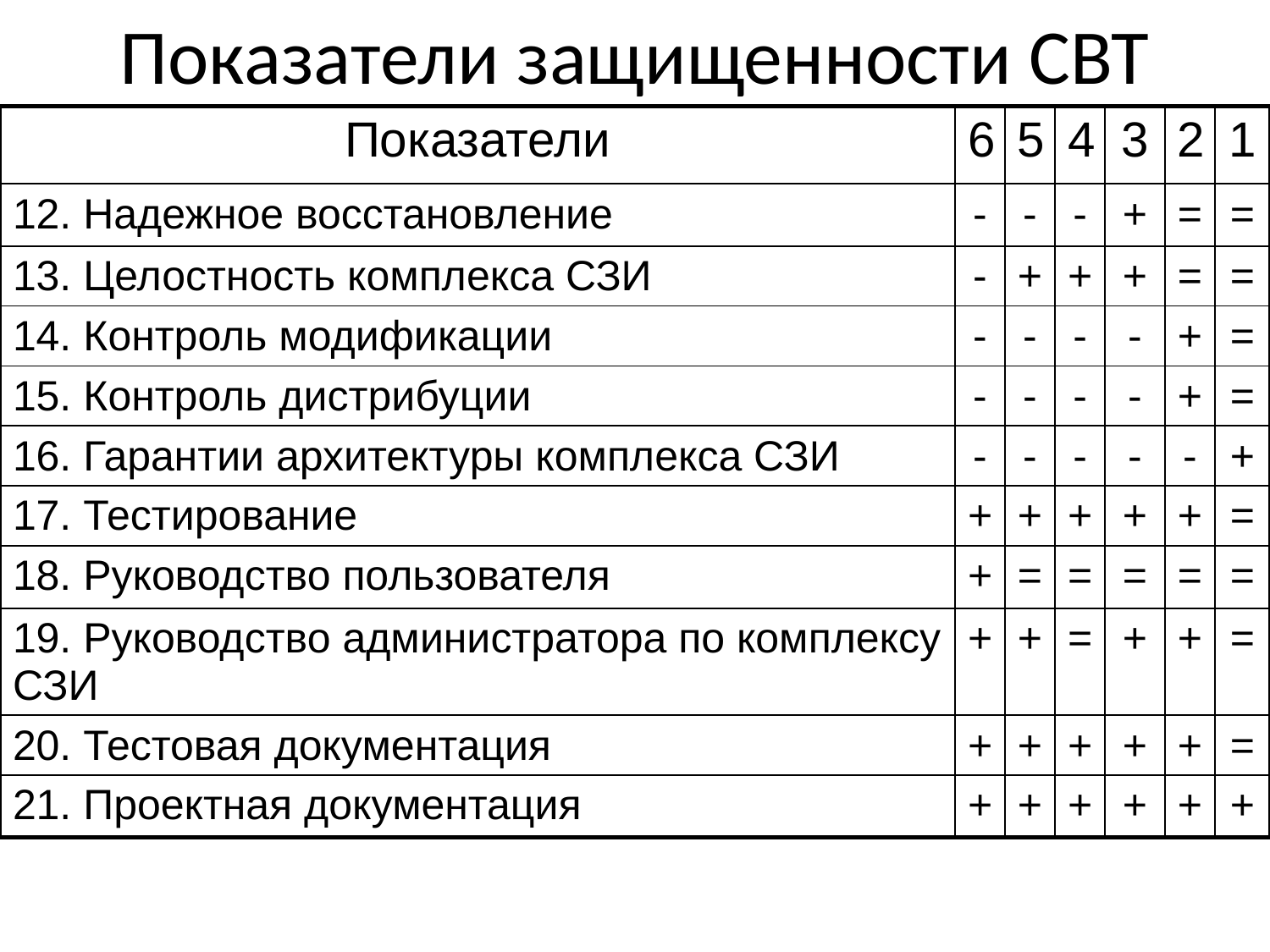

# Показатели защищенности СВТ
| Показатели | 6 | 5 | 4 | 3 | 2 | 1 |
| --- | --- | --- | --- | --- | --- | --- |
| 12. Надежное восстановление | - | - | - | + | = | = |
| 13. Целостность комплекса СЗИ | - | + | + | + | = | = |
| 14. Контроль модификации | - | - | - | - | + | = |
| 15. Контроль дистрибуции | - | - | - | - | + | = |
| 16. Гарантии архитектуры комплекса СЗИ | - | - | - | - | - | + |
| 17. Тестирование | + | + | + | + | + | = |
| 18. Руководство пользователя | + | = | = | = | = | = |
| 19. Руководство администратора по комплексу СЗИ | + | + | = | + | + | = |
| 20. Тестовая документация | + | + | + | + | + | = |
| 21. Проектная документация | + | + | + | + | + | + |